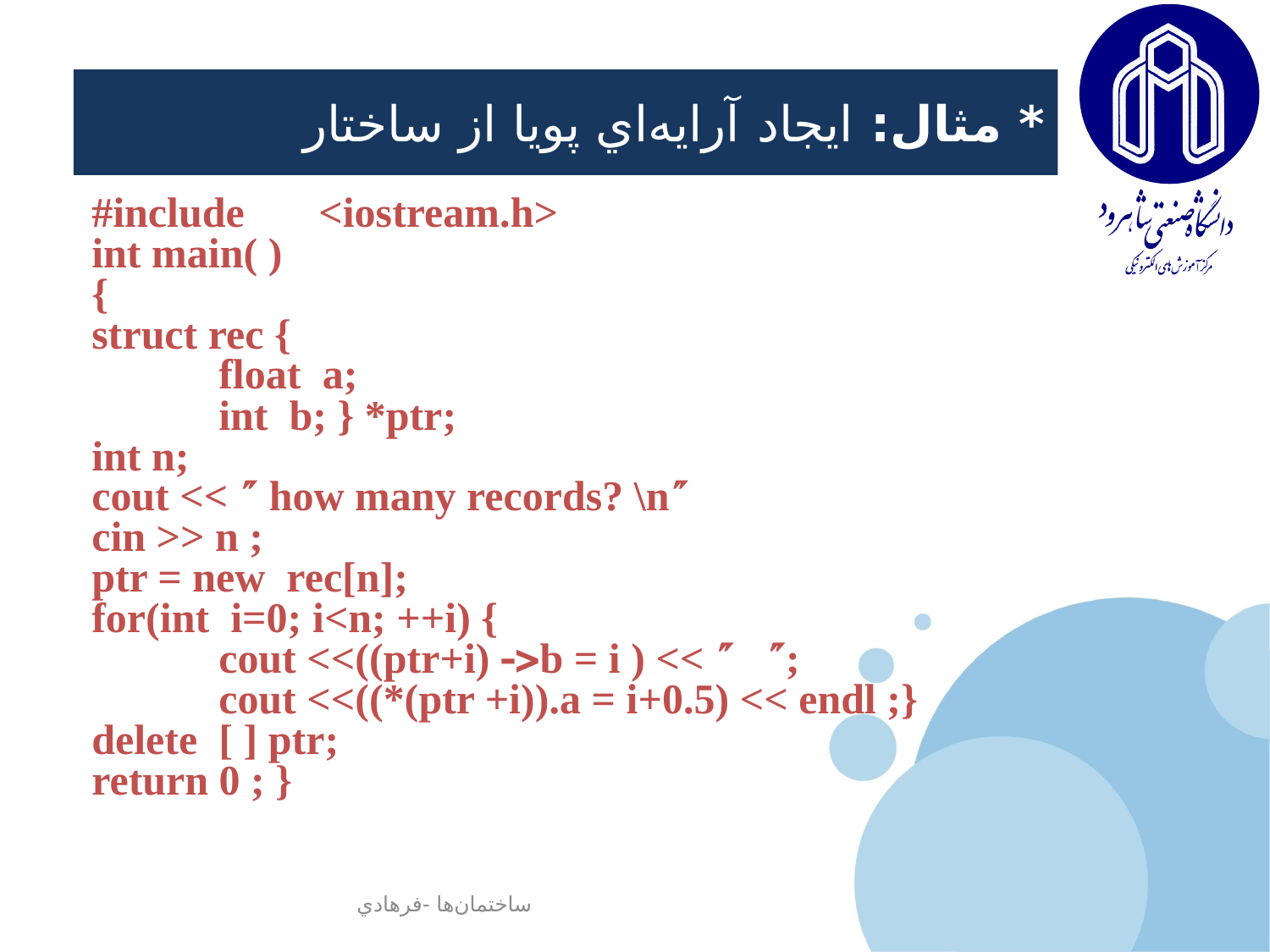

# * مثال: ايجاد آرايه‌اي پويا از ساختار
#include       <iostream.h>
int main( )
{
struct rec {
	float  a;
	int  b; } *ptr;
int n;
cout << ″ how many records? \n″
cin >> n ;
ptr = new  rec[n];
for(int  i=0; i<n; ++i) {
	cout <<((ptr+i) −>b = i ) << ″   ″;
	cout <<((*(ptr +i)).a = i+0.5) << endl ;}
delete  [ ] ptr;
return 0 ; }
ساختمان‌ها -فرهادي